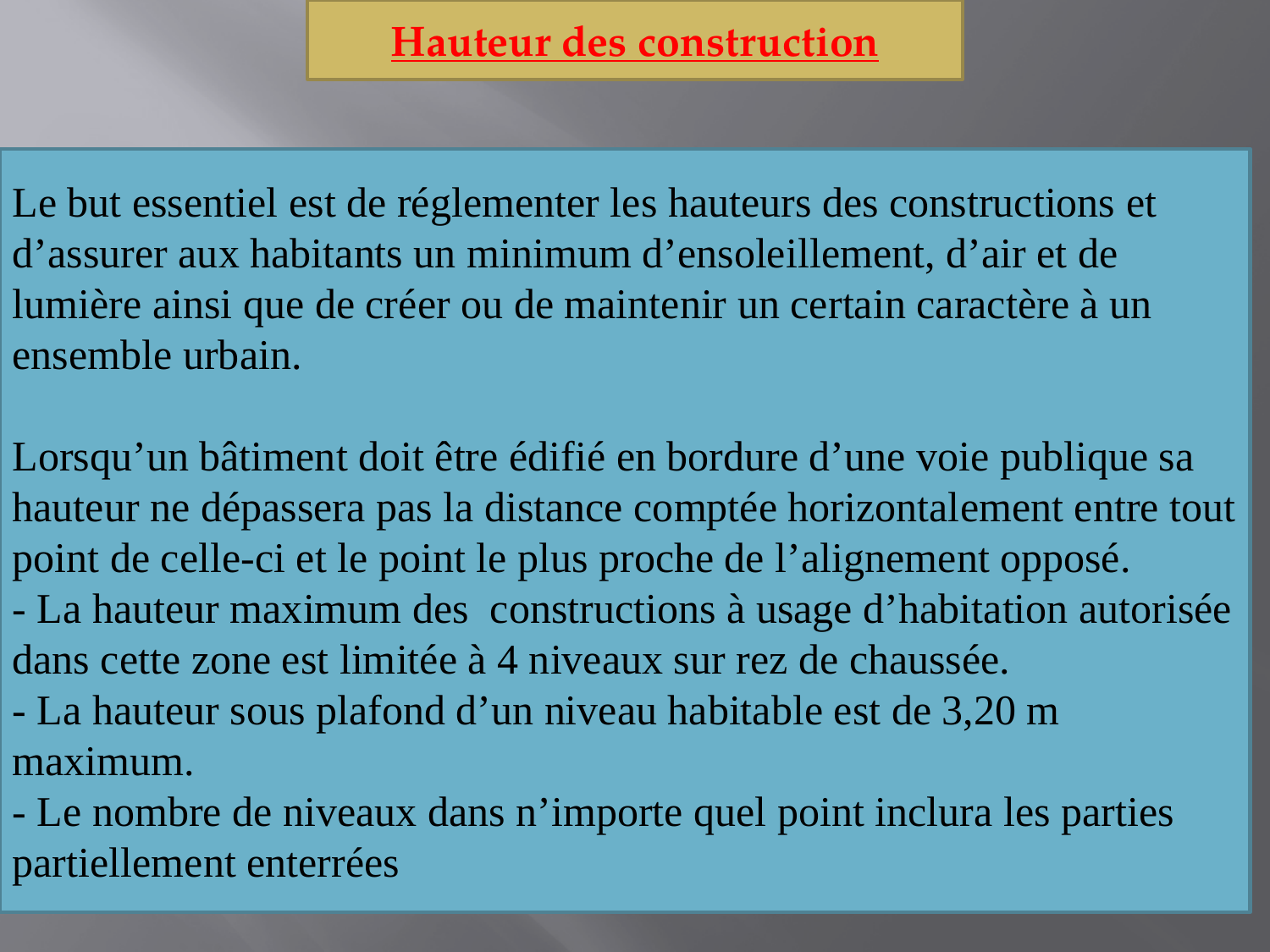

Hauteur des construction
Le but essentiel est de réglementer les hauteurs des constructions et d’assurer aux habitants un minimum d’ensoleillement, d’air et de lumière ainsi que de créer ou de maintenir un certain caractère à un ensemble urbain.

Lorsqu’un bâtiment doit être édifié en bordure d’une voie publique sa hauteur ne dépassera pas la distance comptée horizontalement entre tout point de celle-ci et le point le plus proche de l’alignement opposé.
- La hauteur maximum des  constructions à usage d’habitation autorisée dans cette zone est limitée à 4 niveaux sur rez de chaussée.
- La hauteur sous plafond d’un niveau habitable est de 3,20 m maximum.
- Le nombre de niveaux dans n’importe quel point inclura les parties partiellement enterrées